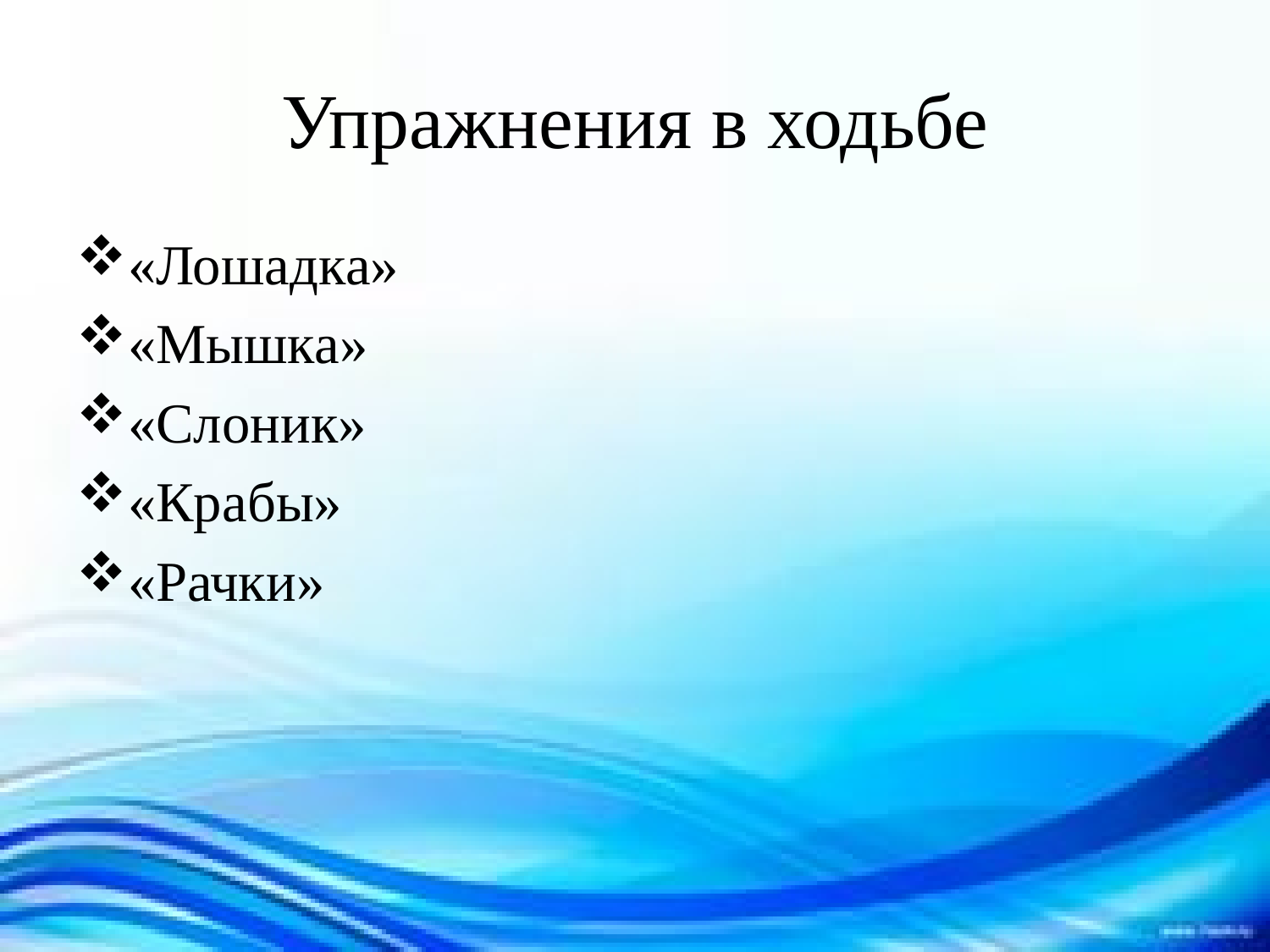

# Упражнения в ходьбе
«Лошадка»
«Мышка»
«Слоник»
«Крабы»
«Рачки»